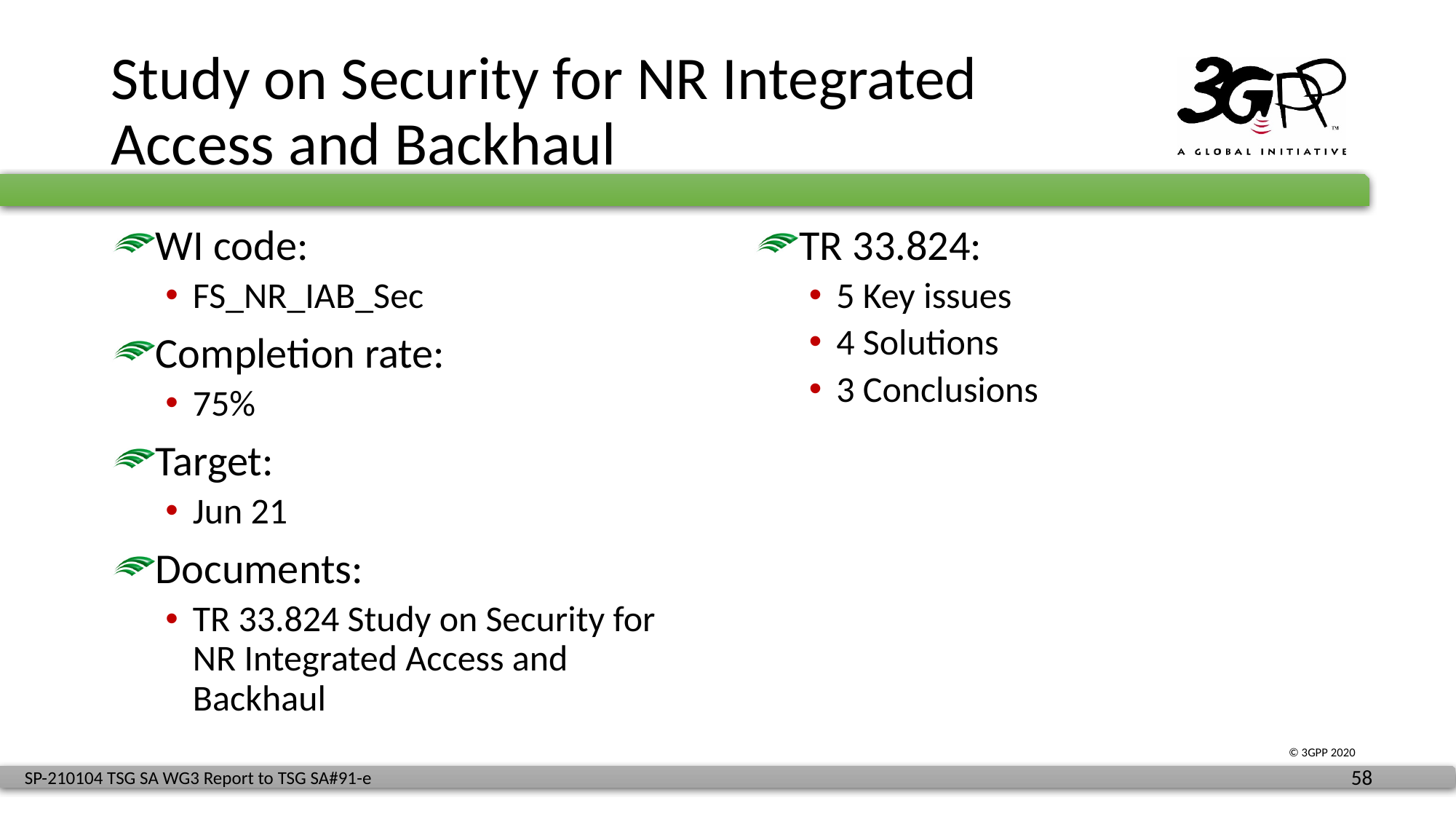

# Study on Security for NR Integrated Access and Backhaul
WI code:
FS_NR_IAB_Sec
Completion rate:
75%
Target:
Jun 21
Documents:
TR 33.824 Study on Security for NR Integrated Access and Backhaul

TR 33.824:
5 Key issues
4 Solutions
3 Conclusions